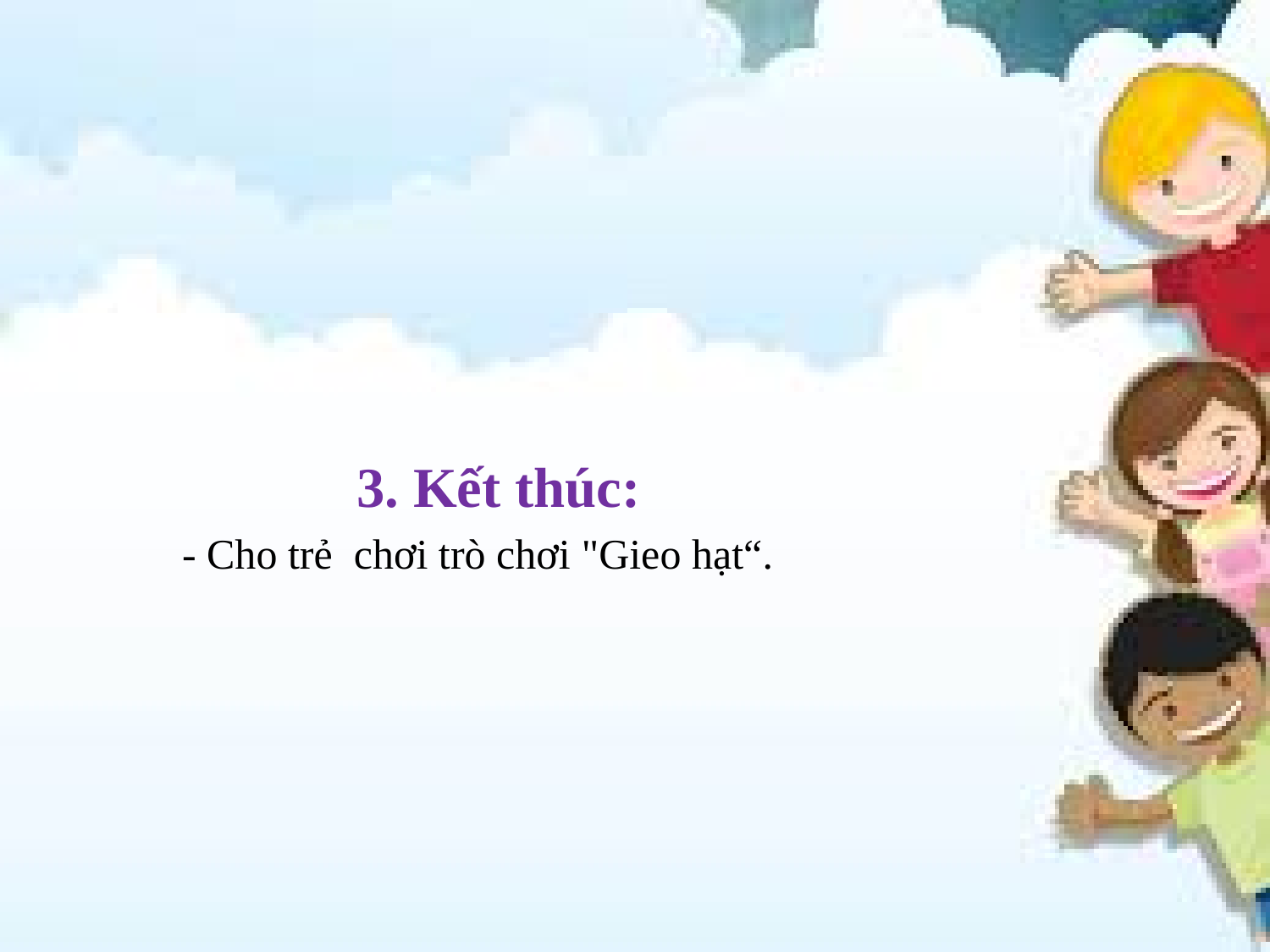

3. Kết thúc:
- Cho trẻ  chơi trò chơi "Gieo hạt“.